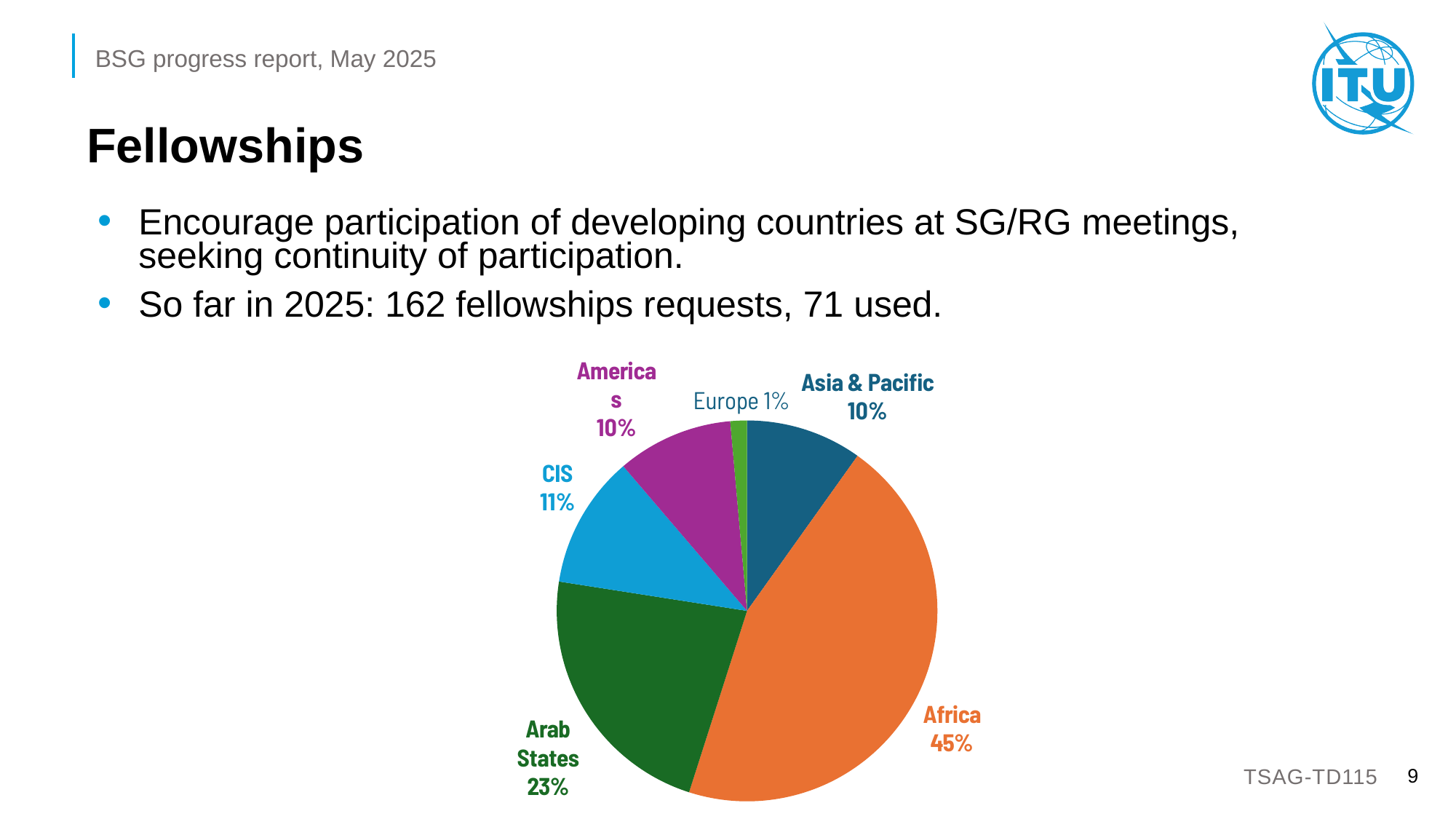

# Fellowships
Encourage participation of developing countries at SG/RG meetings,
seeking continuity of participation.
So far in 2025: 162 fellowships requests, 71 used.

### Chart

| Category |  |
|---|---|
| Asia & Pacific | 7.0 |
| Africa | 32.0 |
| Arab States | 16.0 |
| CIS | 8.0 |
| Americas | 7.0 |
| Europe | 1.0 |